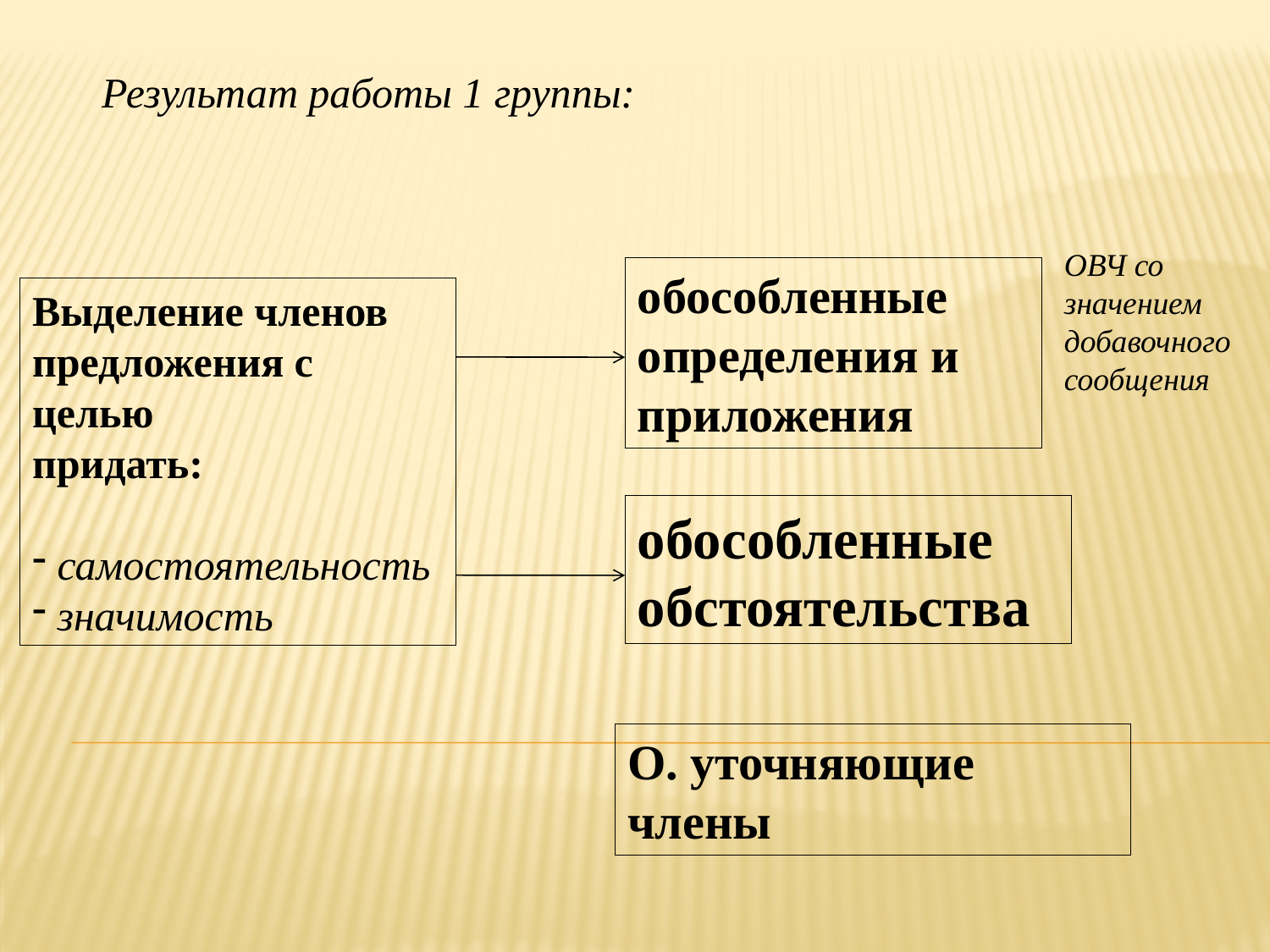

Результат работы 1 группы:
ОВЧ со значением добавочного сообщения
обособленные определения и приложения
Выделение членов
предложения с целью
придать:

 самостоятельность
 значимость
обособленные обстоятельства
О. уточняющие члены